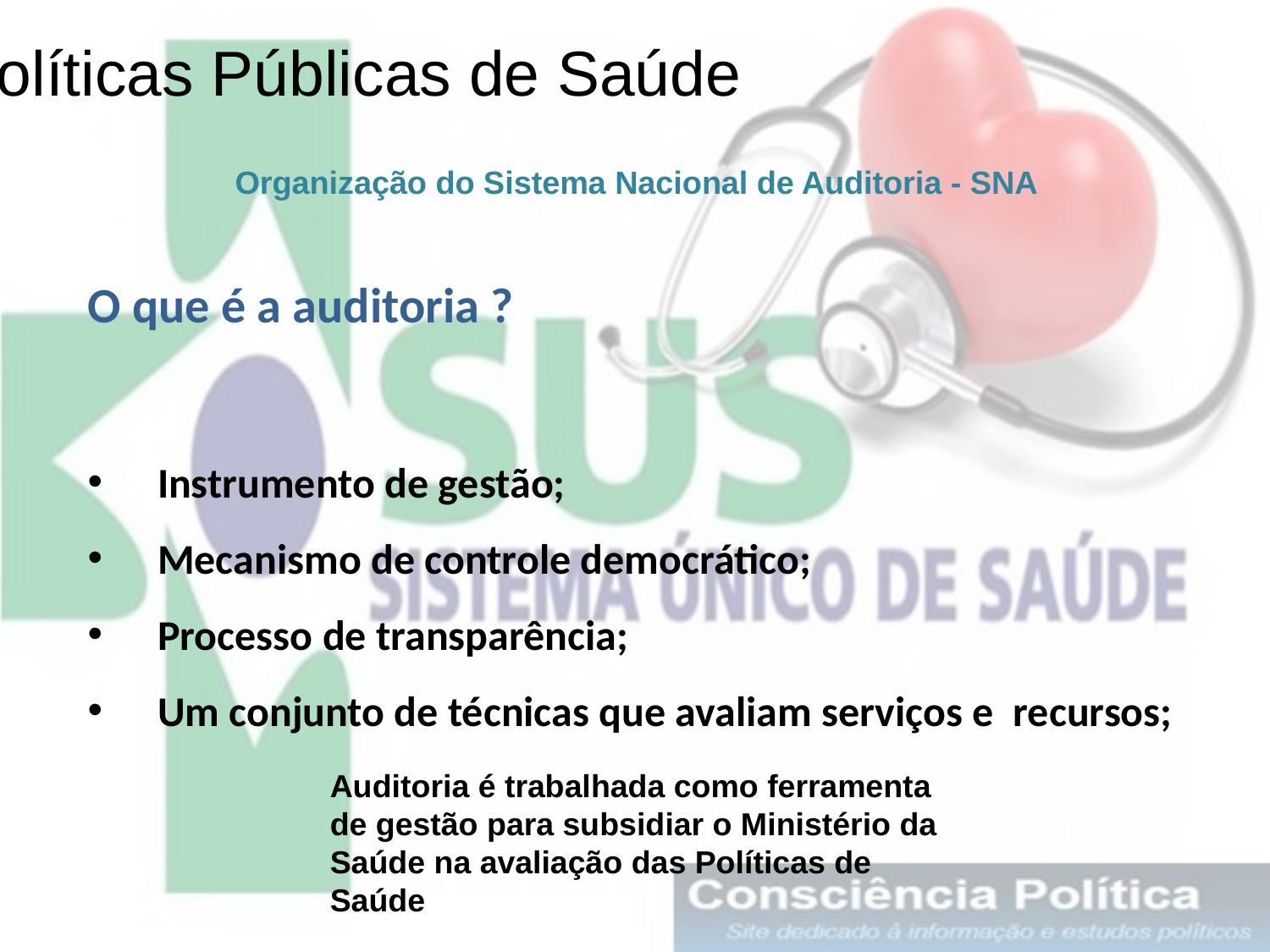

Políticas Públicas de Saúde
Organização do Sistema Nacional de Auditoria - SNA
O que é a auditoria ?

Instrumento de gestão;
Mecanismo de controle democrático;
Processo de transparência;
Um conjunto de técnicas que avaliam serviços e  recursos;

Auditoria é trabalhada como ferramenta de gestão para subsidiar o Ministério da Saúde na avaliação das Políticas de Saúde